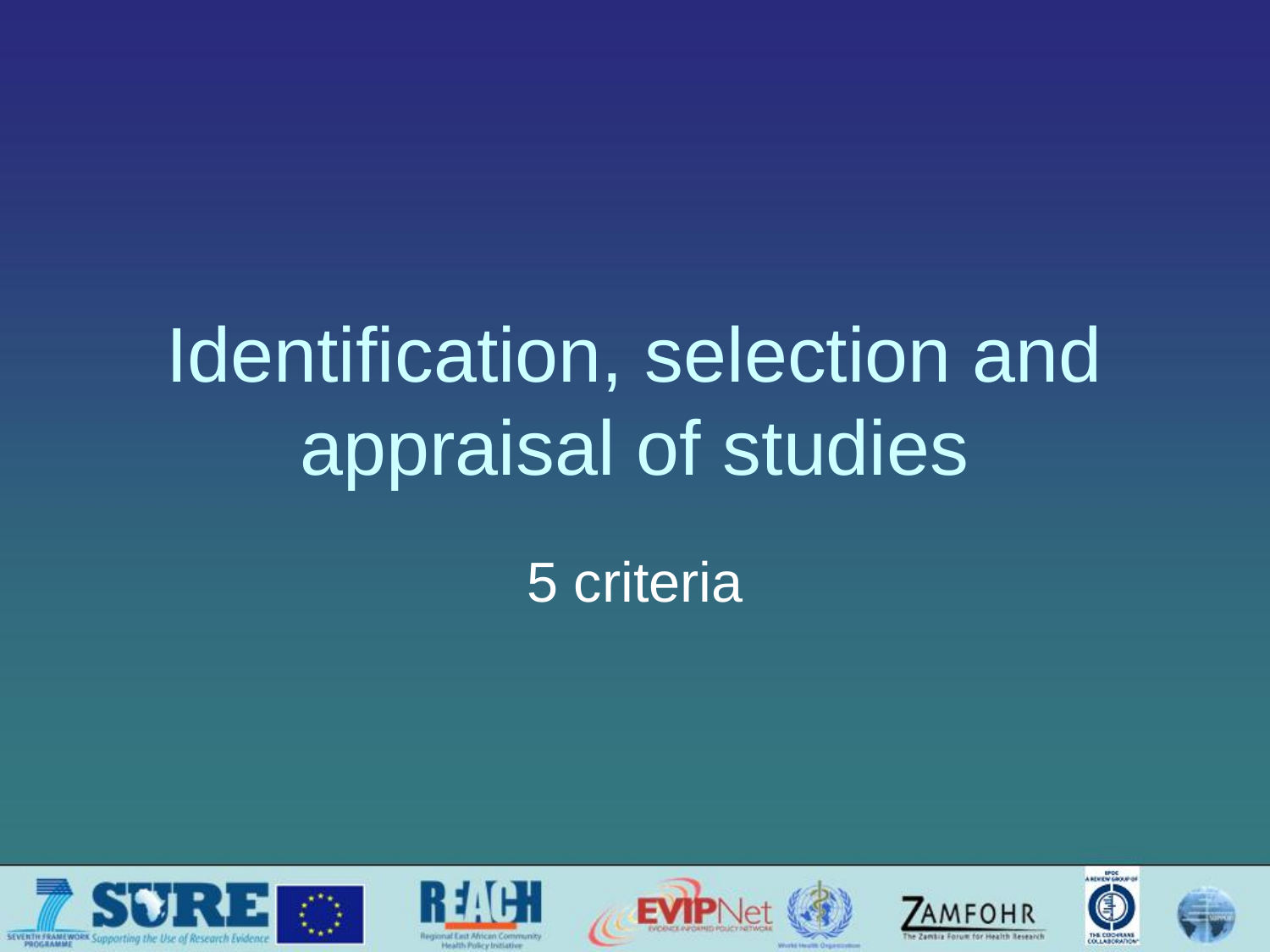

# Identification, selection and appraisal of studies
5 criteria